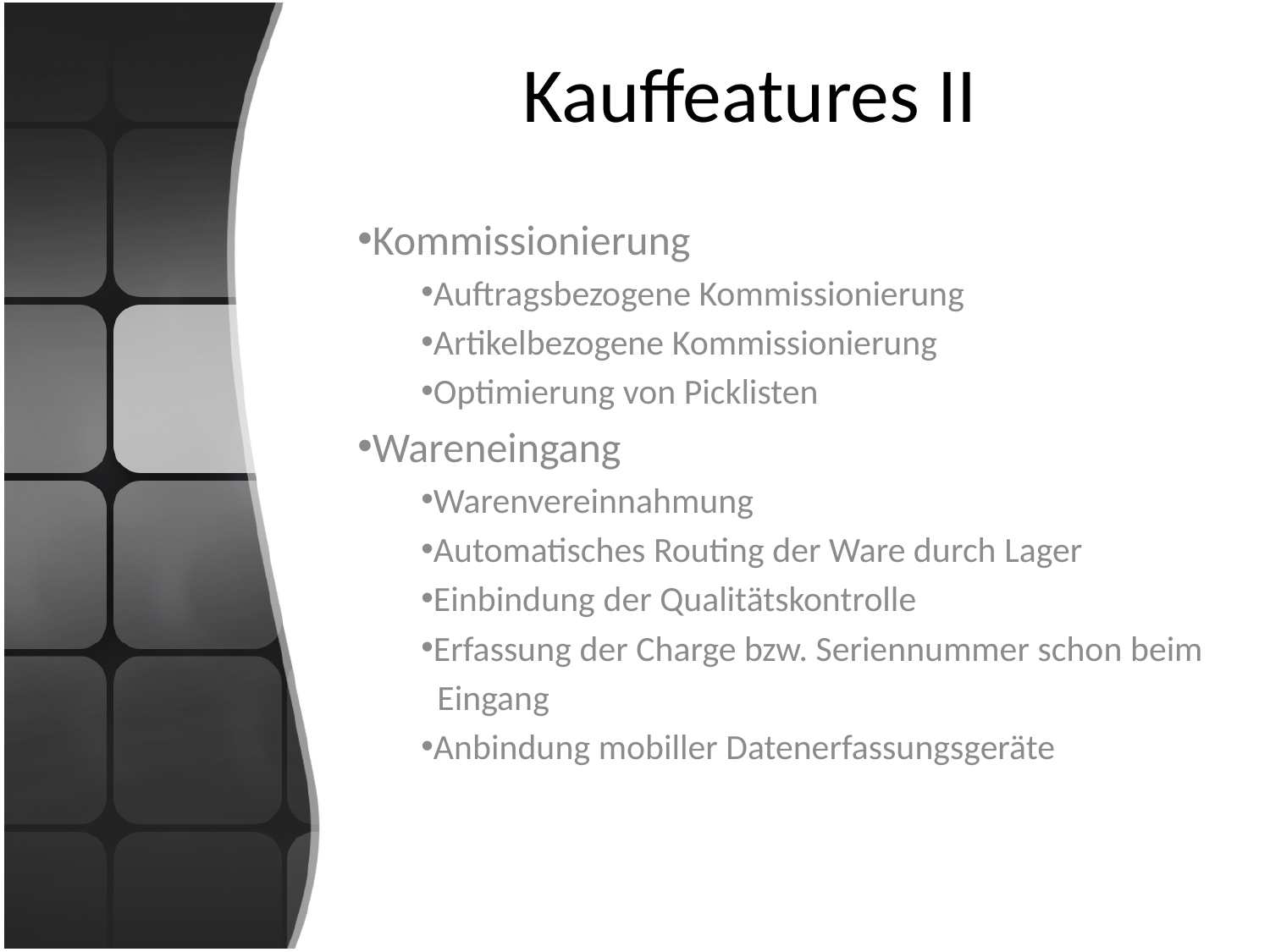

# Kauffeatures II
Kommissionierung
Auftragsbezogene Kommissionierung
Artikelbezogene Kommissionierung
Optimierung von Picklisten
Wareneingang
Warenvereinnahmung
Automatisches Routing der Ware durch Lager
Einbindung der Qualitätskontrolle
Erfassung der Charge bzw. Seriennummer schon beim
  Eingang
Anbindung mobiller Datenerfassungsgeräte